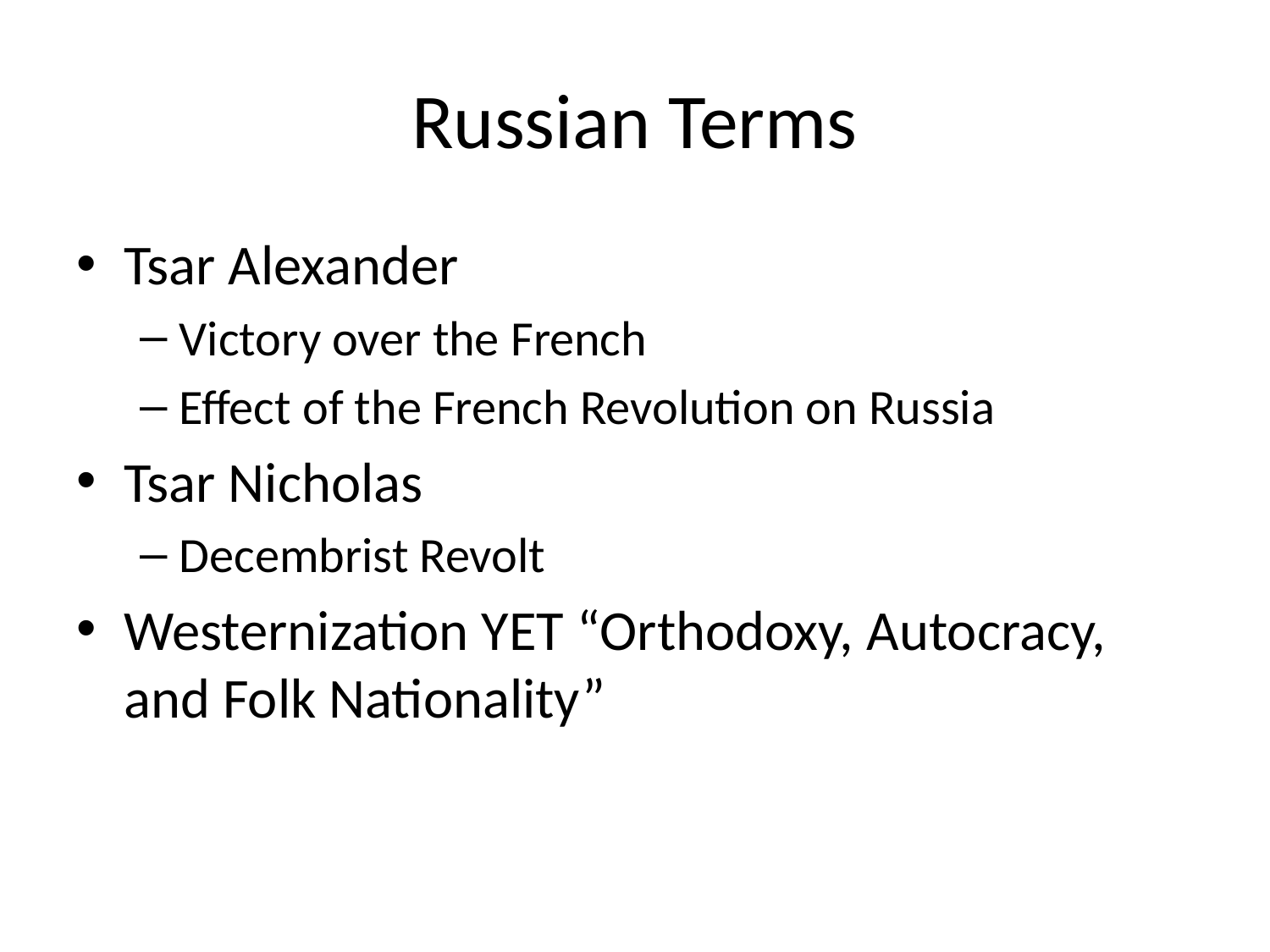

# Russian Terms
Tsar Alexander
Victory over the French
Effect of the French Revolution on Russia
Tsar Nicholas
Decembrist Revolt
Westernization YET “Orthodoxy, Autocracy, and Folk Nationality”